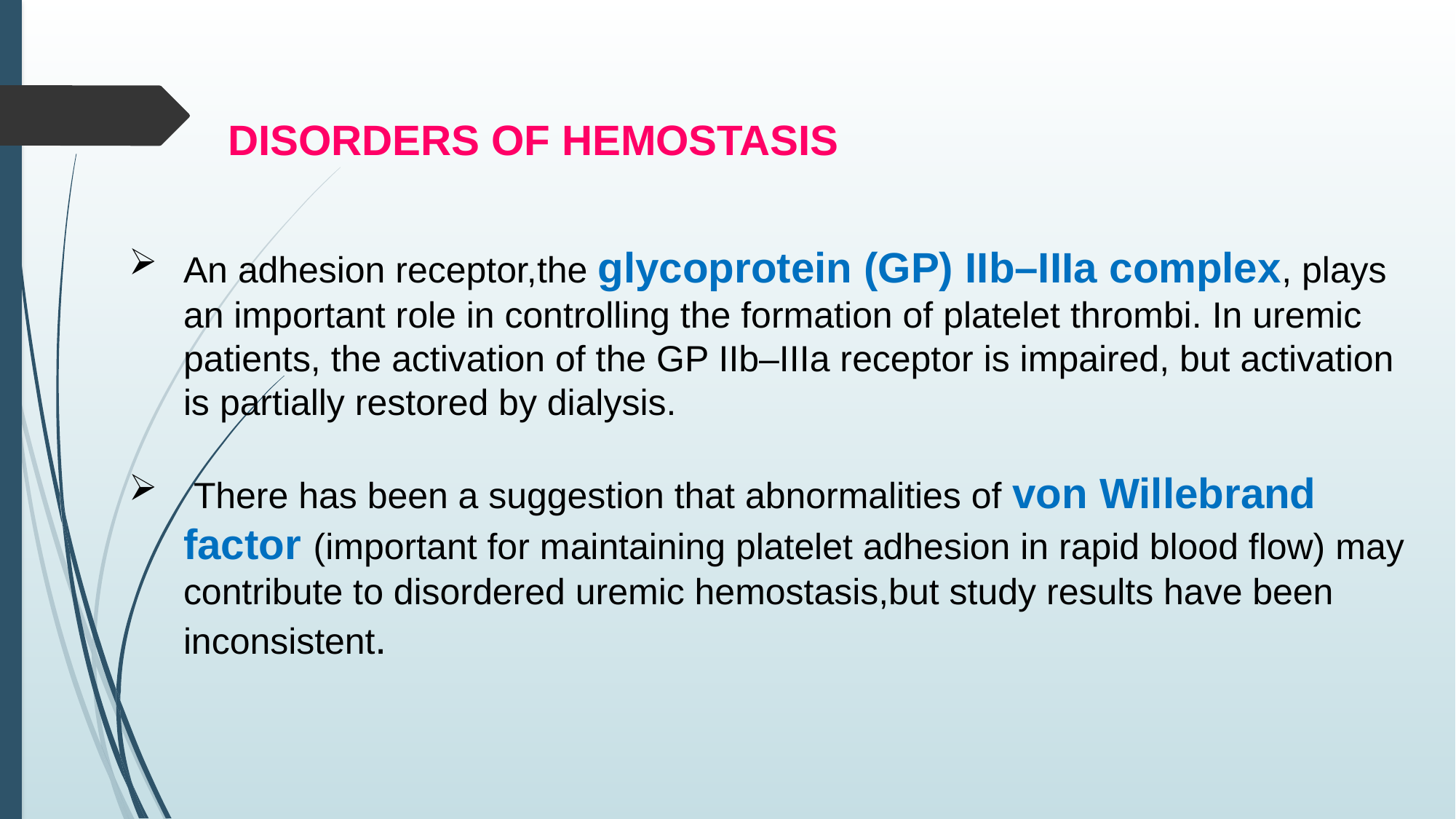

DISORDERS OF HEMOSTASIS
An adhesion receptor,the glycoprotein (GP) IIb–IIIa complex, plays an important role in controlling the formation of platelet thrombi. In uremic patients, the activation of the GP IIb–IIIa receptor is impaired, but activation is partially restored by dialysis.

 There has been a suggestion that abnormalities of von Willebrand factor (important for maintaining platelet adhesion in rapid blood flow) may contribute to disordered uremic hemostasis,but study results have been inconsistent.